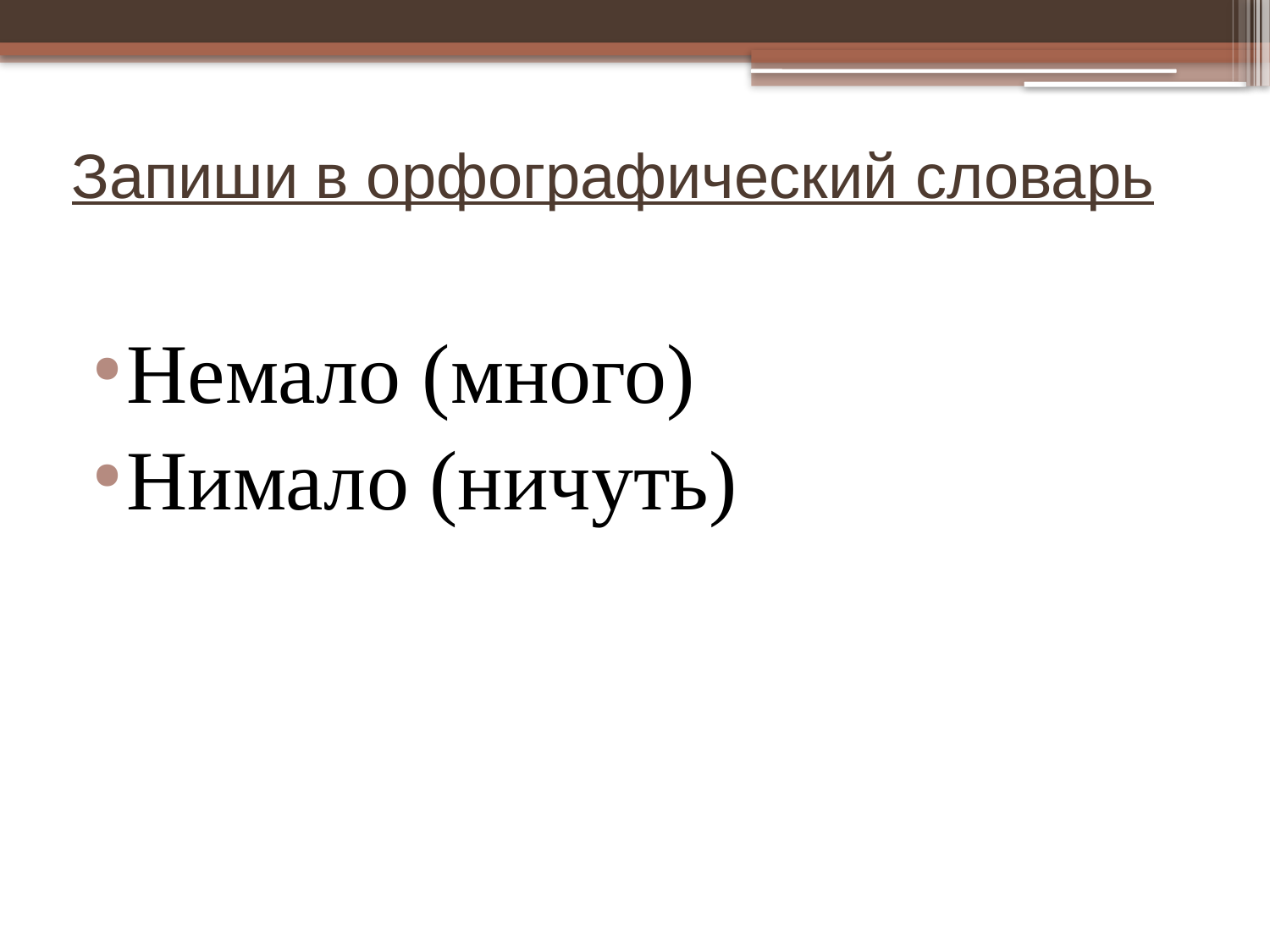

# Запиши в орфографический словарь
Немало (много)
Нимало (ничуть)